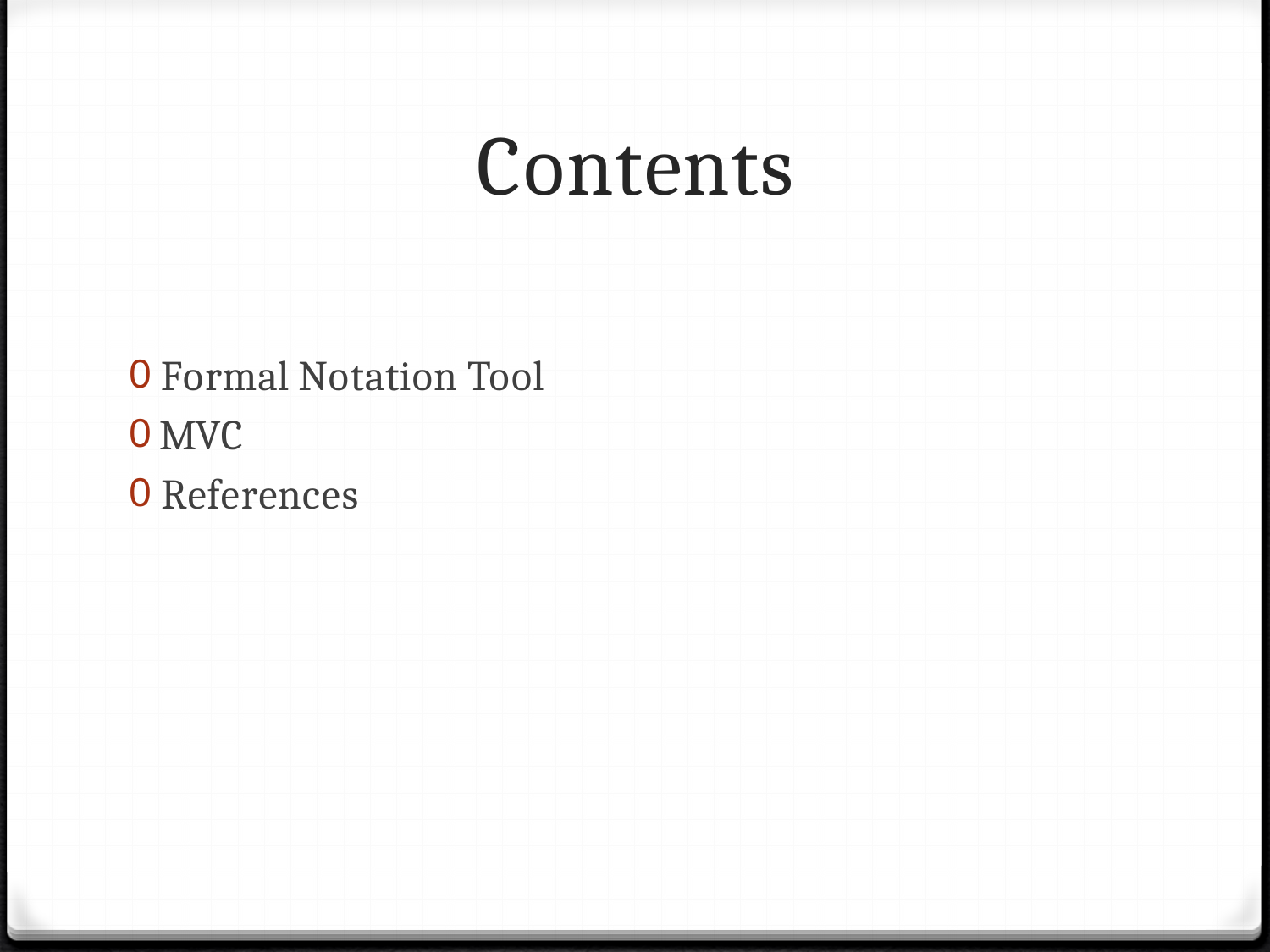

# Contents

Formal Notation Tool
MVC
References